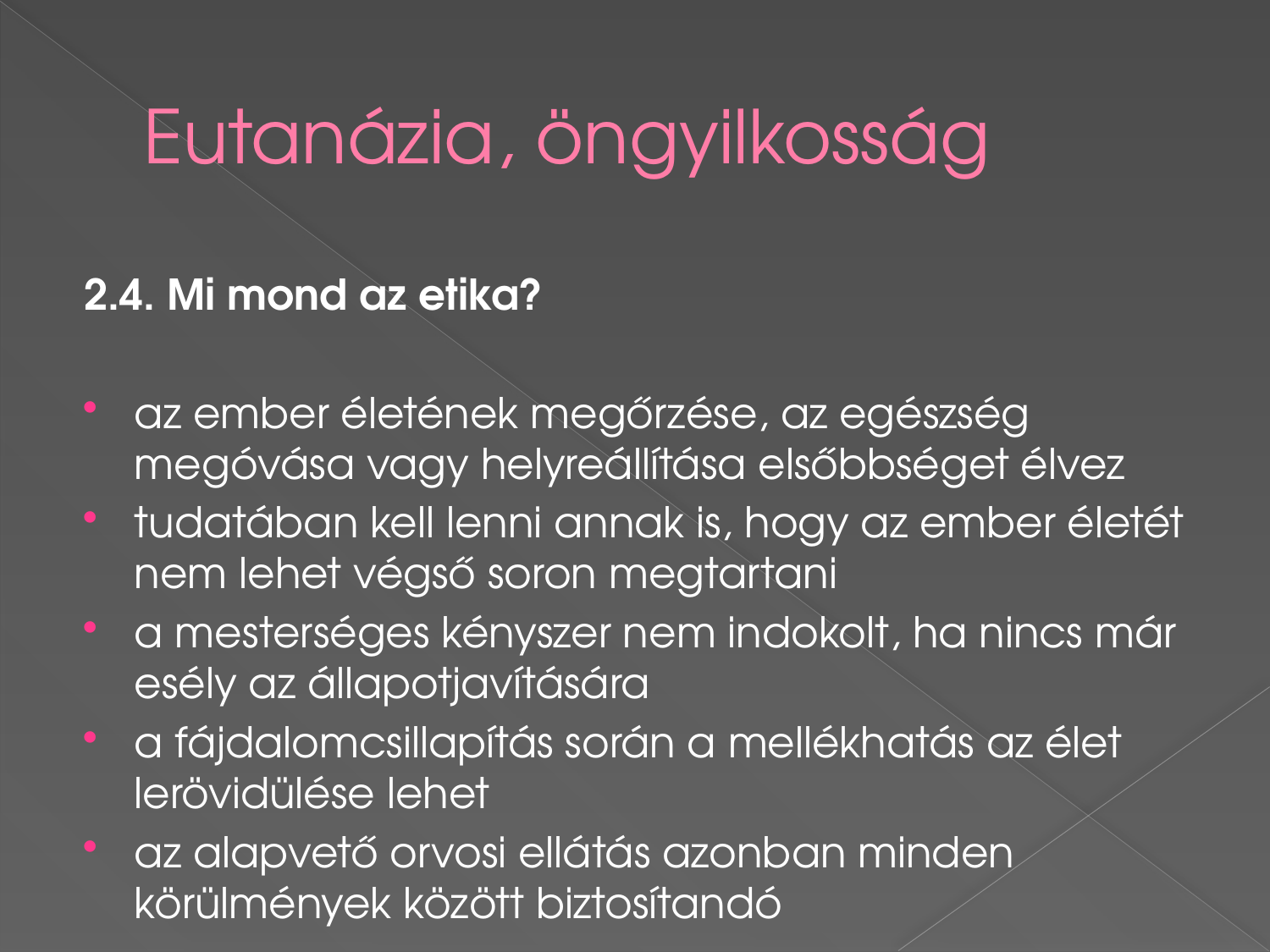

# Eutanázia, öngyilkosság
2.4. Mi mond az etika?

az ember életének megőrzése, az egészség megóvása vagy helyreállítása elsőbbséget élvez
tudatában kell lenni annak is, hogy az ember életét nem lehet végső soron megtartani
a mesterséges kényszer nem indokolt, ha nincs már esély az állapotjavítására
a fájdalomcsillapítás során a mellékhatás az élet lerövidülése lehet
az alapvető orvosi ellátás azonban minden körülmények között biztosítandó